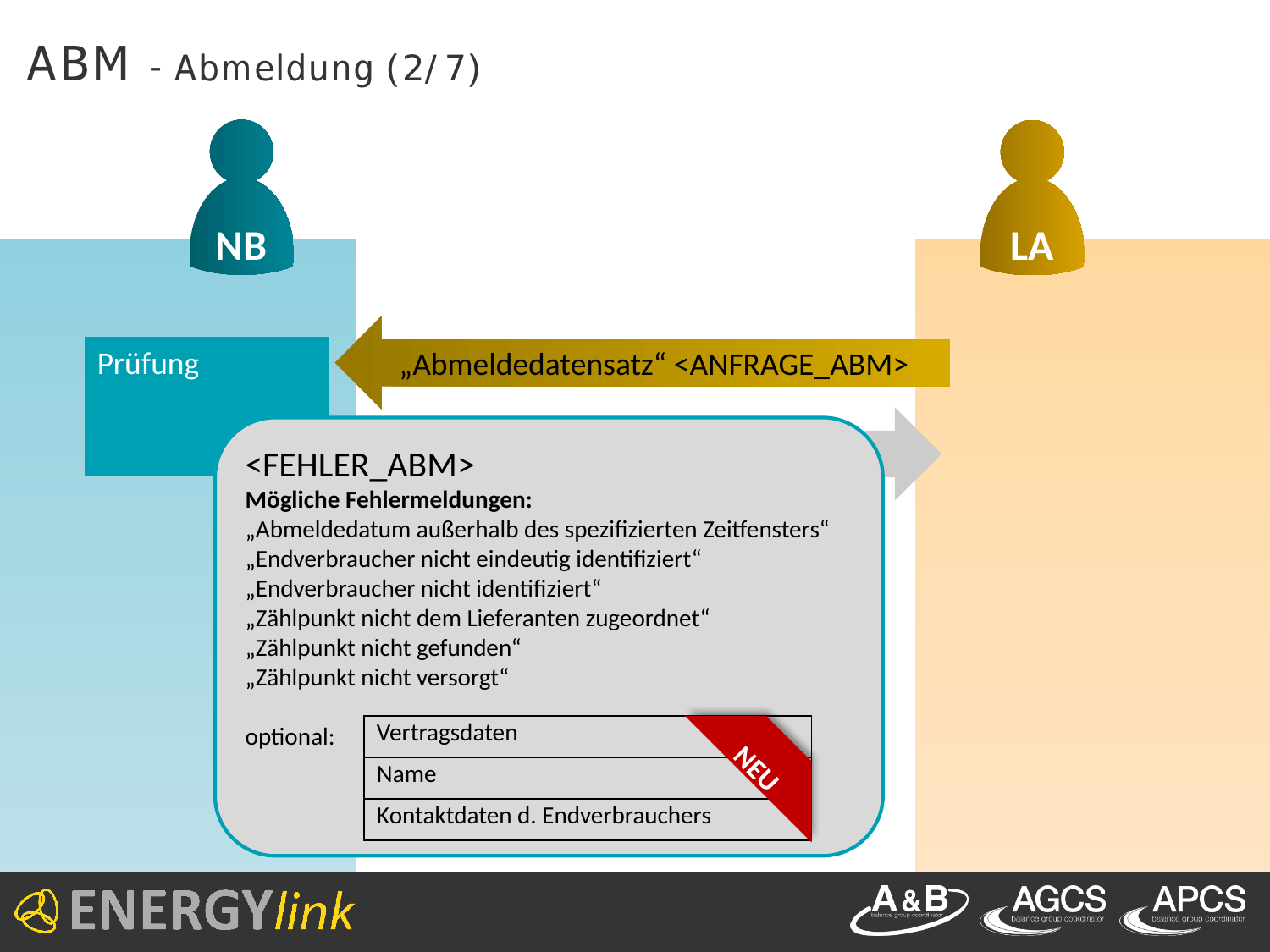

# ABM - Abmeldung (2/7)

NB

LA

„Abmeldedatensatz“ <ANFRAGE_ABM>
Prüfung

„Fehlermeldung“ <FEHLER_ABM>
<FEHLER_ABM>
Mögliche Fehlermeldungen:
„Abmeldedatum außerhalb des spezifizierten Zeitfensters“
„Endverbraucher nicht eindeutig identifiziert“
„Endverbraucher nicht identifiziert“
„Zählpunkt nicht dem Lieferanten zugeordnet“
„Zählpunkt nicht gefunden“
„Zählpunkt nicht versorgt“

optional:

| Vertragsdaten |
| --- |
| Name |
| Kontaktdaten d. Endverbrauchers |
NEU